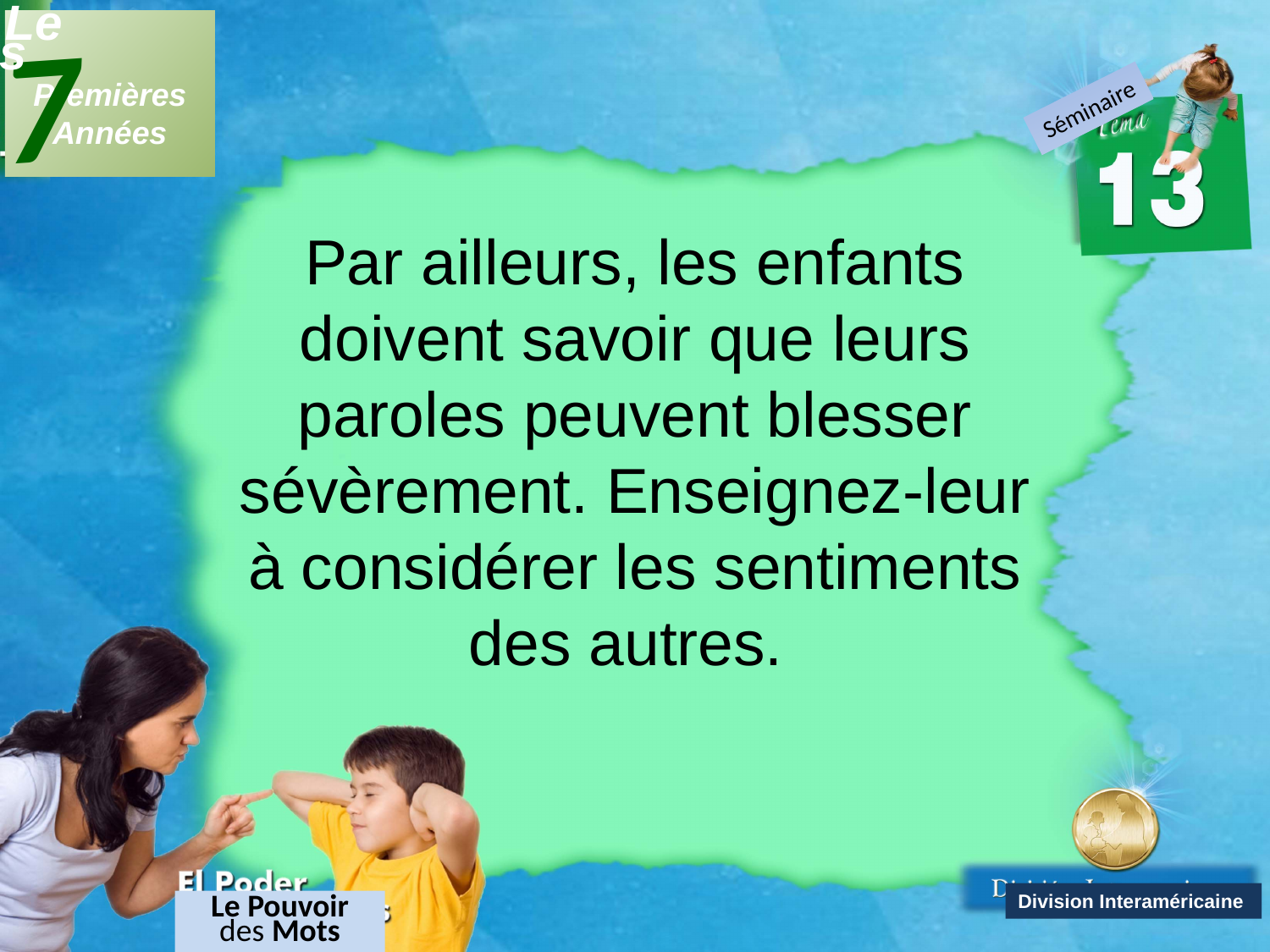

7
Les
         Premières
Années
Séminaire
Par ailleurs, les enfants doivent savoir que leurs paroles peuvent blesser sévèrement. Enseignez-leur à considérer les sentiments des autres.
Division Interaméricaine
Le Pouvoir des Mots